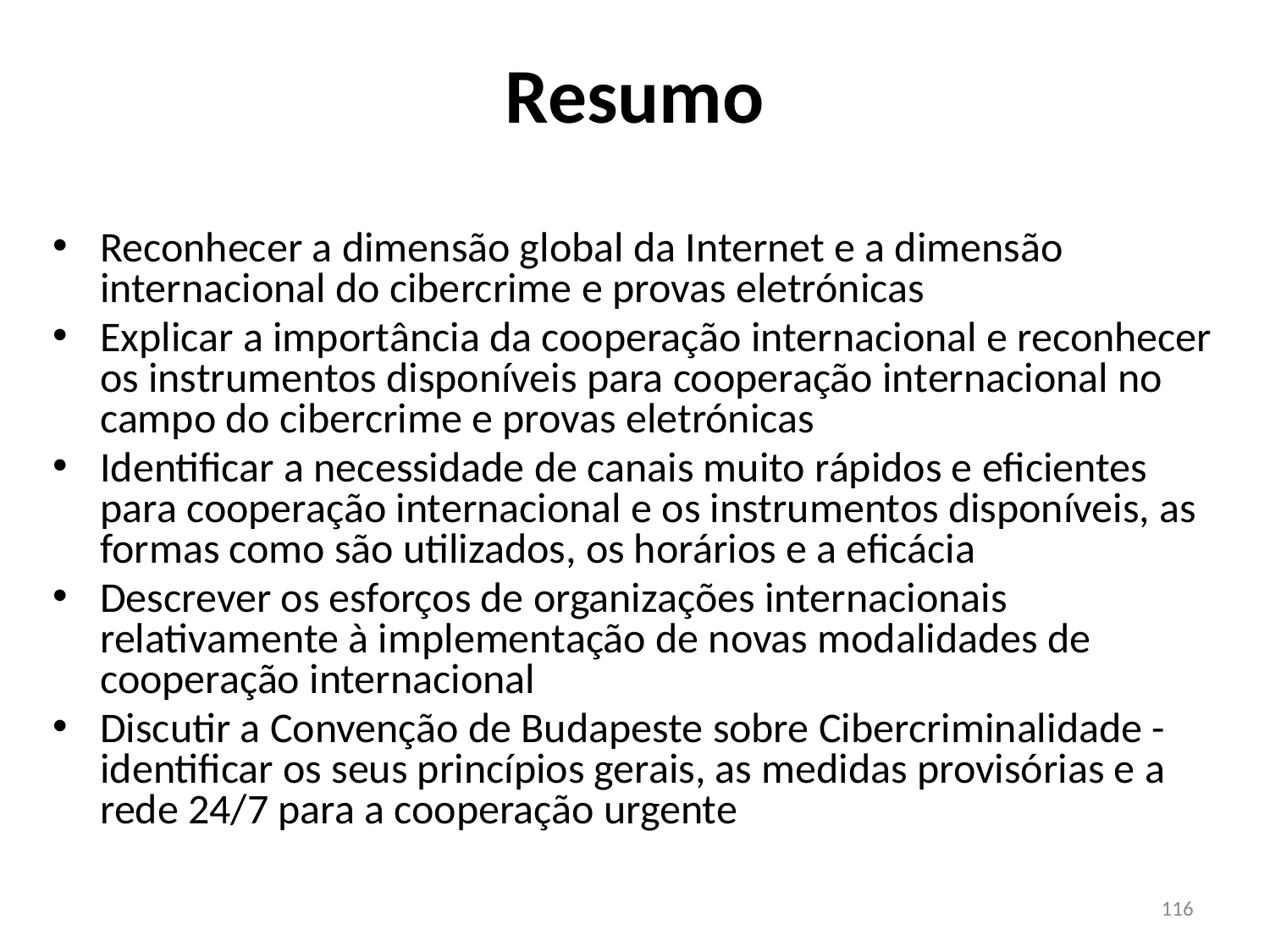

# Resumo
Reconhecer a dimensão global da Internet e a dimensão internacional do cibercrime e provas eletrónicas
Explicar a importância da cooperação internacional e reconhecer os instrumentos disponíveis para cooperação internacional no campo do cibercrime e provas eletrónicas
Identificar a necessidade de canais muito rápidos e eficientes para cooperação internacional e os instrumentos disponíveis, as formas como são utilizados, os horários e a eficácia
Descrever os esforços de organizações internacionais relativamente à implementação de novas modalidades de cooperação internacional
Discutir a Convenção de Budapeste sobre Cibercriminalidade - identificar os seus princípios gerais, as medidas provisórias e a rede 24/7 para a cooperação urgente

116